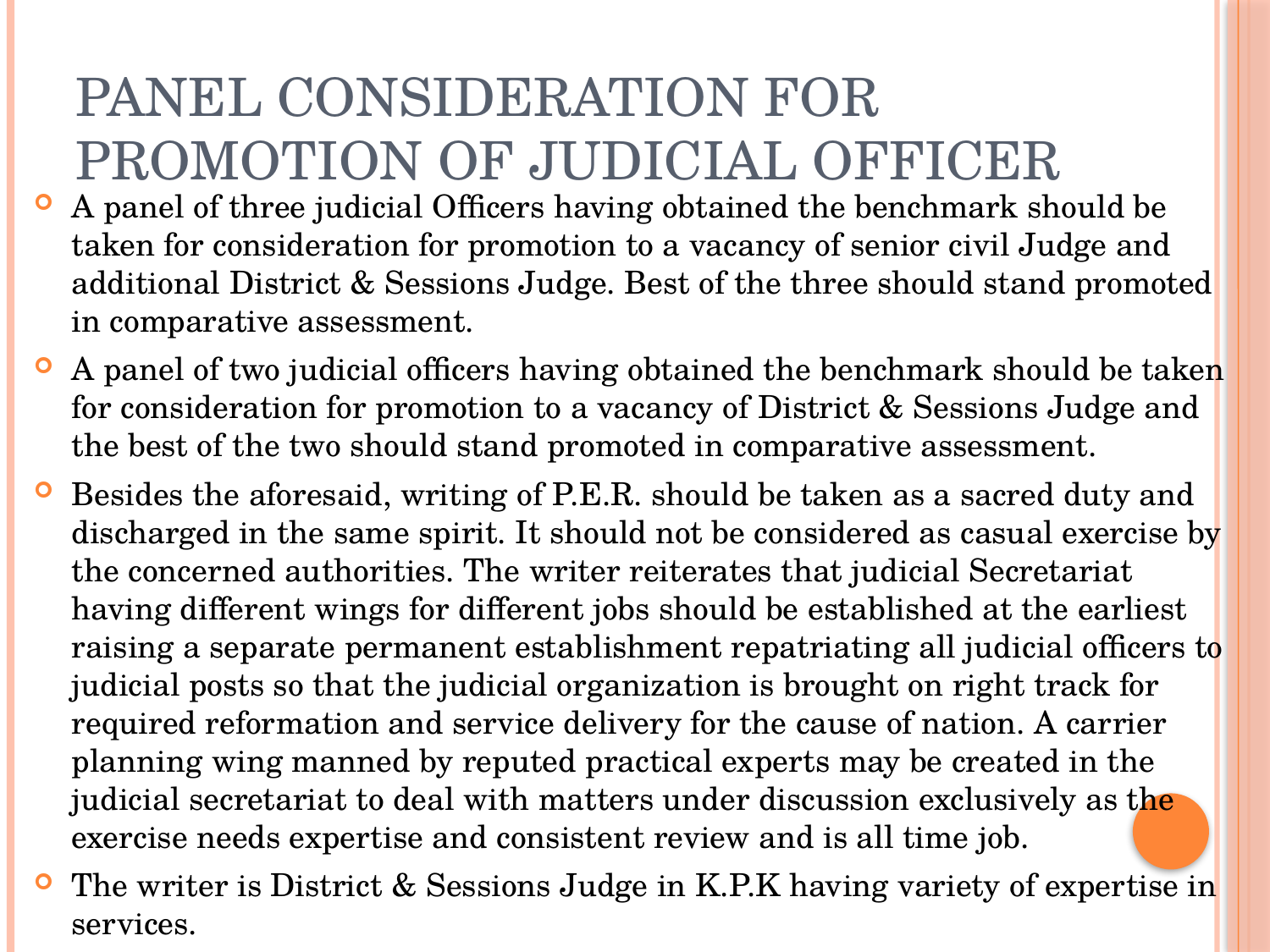

# Panel consideration for promotion of judicial officer
A panel of three judicial Officers having obtained the benchmark should be taken for consideration for promotion to a vacancy of senior civil Judge and additional District & Sessions Judge. Best of the three should stand promoted in comparative assessment.
A panel of two judicial officers having obtained the benchmark should be taken for consideration for promotion to a vacancy of District & Sessions Judge and the best of the two should stand promoted in comparative assessment.
Besides the aforesaid, writing of P.E.R. should be taken as a sacred duty and discharged in the same spirit. It should not be considered as casual exercise by the concerned authorities. The writer reiterates that judicial Secretariat having different wings for different jobs should be established at the earliest raising a separate permanent establishment repatriating all judicial officers to judicial posts so that the judicial organization is brought on right track for required reformation and service delivery for the cause of nation. A carrier planning wing manned by reputed practical experts may be created in the judicial secretariat to deal with matters under discussion exclusively as the exercise needs expertise and consistent review and is all time job.
The writer is District & Sessions Judge in K.P.K having variety of expertise in services.